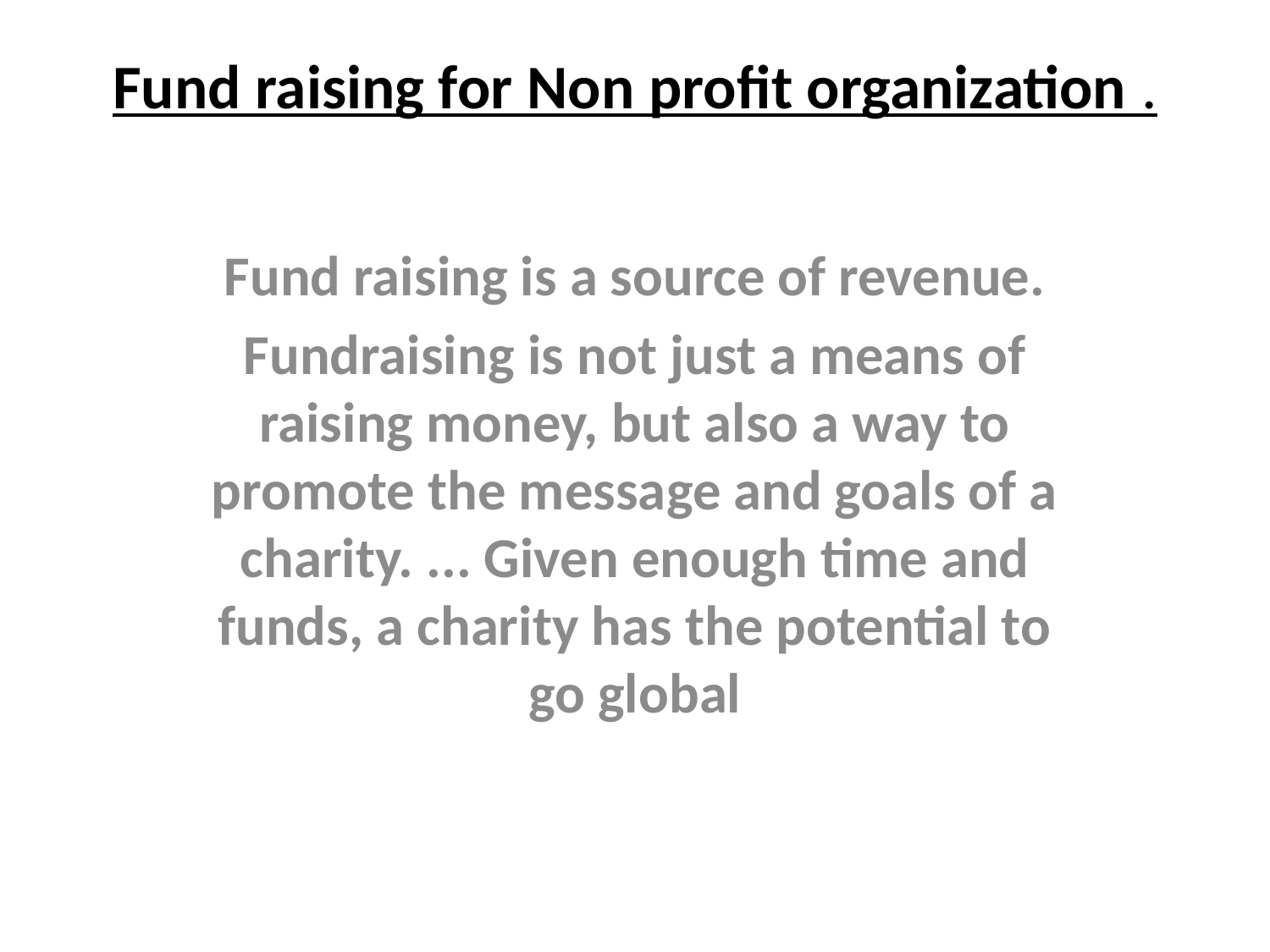

# Fund raising for Non profit organization .
Fund raising is a source of revenue.
Fundraising is not just a means of raising money, but also a way to promote the message and goals of a charity. ... Given enough time and funds, a charity has the potential to go global